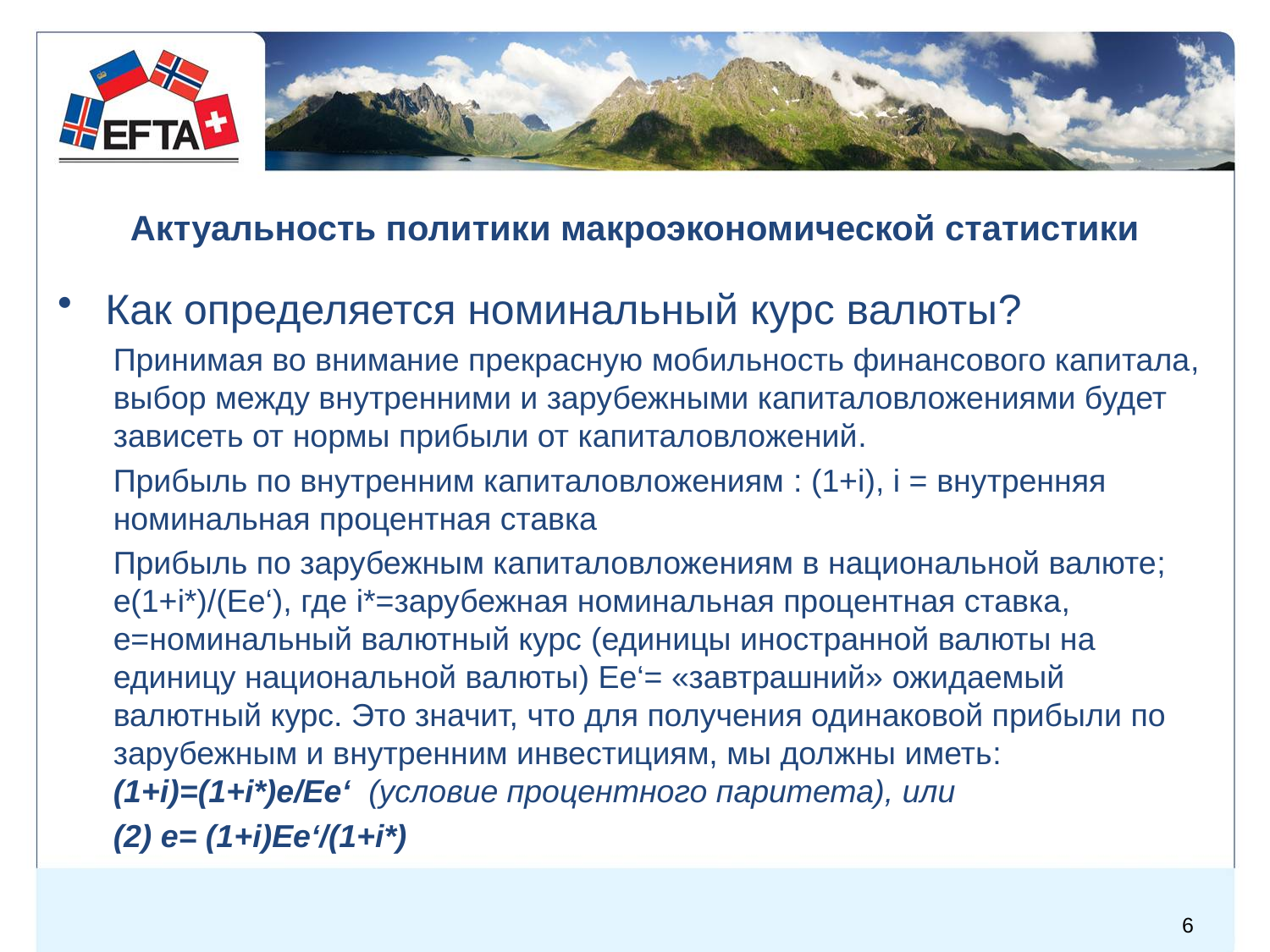

# Актуальность политики макроэкономической статистики
Как определяется номинальный курс валюты?
Принимая во внимание прекрасную мобильность финансового капитала, выбор между внутренними и зарубежными капиталовложениями будет зависеть от нормы прибыли от капиталовложений.
Прибыль по внутренним капиталовложениям : (1+i), i = внутренняя номинальная процентная ставка
Прибыль по зарубежным капиталовложениям в национальной валюте;  e(1+i*)/(Ee‘), где i*=зарубежная номинальная процентная ставка, e=номинальный валютный курс (единицы иностранной валюты на единицу национальной валюты) Ee‘= «завтрашний» ожидаемый валютный курс. Это значит, что для получения одинаковой прибыли по зарубежным и внутренним инвестициям, мы должны иметь:  (1+i)=(1+i*)e/Ee‘  (условие процентного паритета), или
(2) e= (1+i)Ee‘/(1+i*)
6